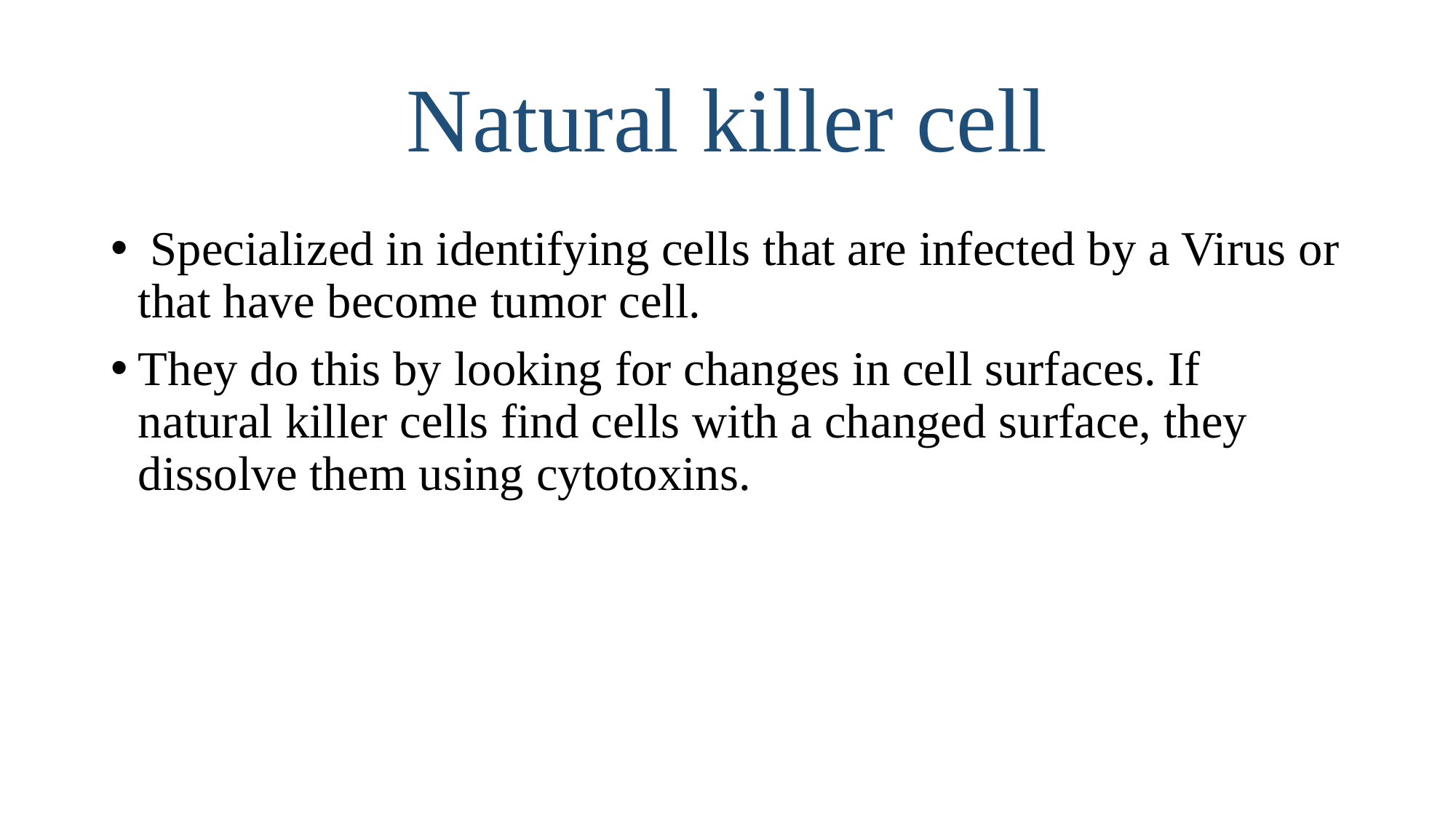

# Natural killer cell
 Specialized in identifying cells that are infected by a Virus or that have become tumor cell.
They do this by looking for changes in cell surfaces. If natural killer cells find cells with a changed surface, they dissolve them using cytotoxins.